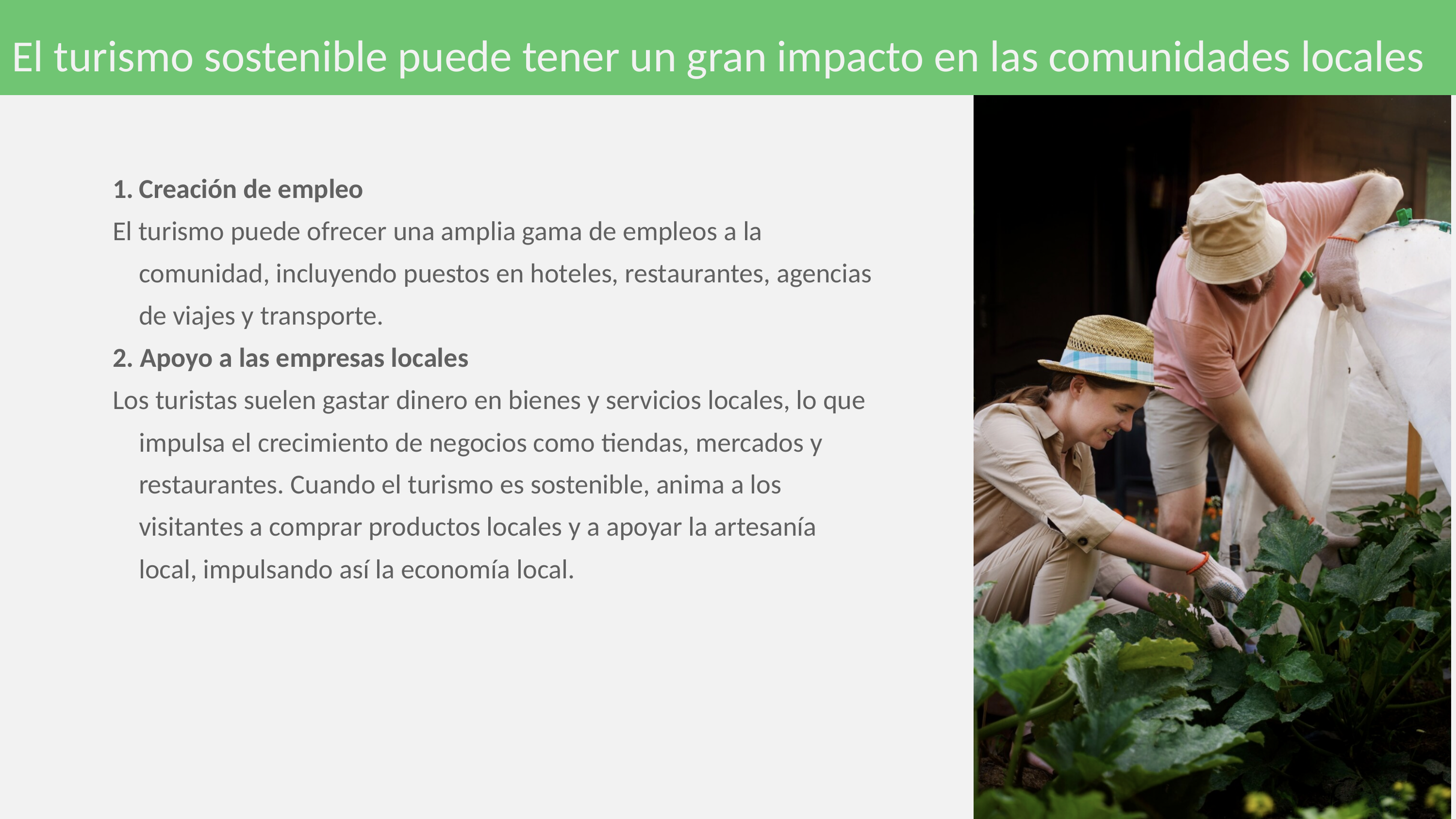

El turismo sostenible puede tener un gran impacto en las comunidades locales

Creación de empleo
El turismo puede ofrecer una amplia gama de empleos a la comunidad, incluyendo puestos en hoteles, restaurantes, agencias de viajes y transporte.
2. Apoyo a las empresas locales
Los turistas suelen gastar dinero en bienes y servicios locales, lo que impulsa el crecimiento de negocios como tiendas, mercados y restaurantes. Cuando el turismo es sostenible, anima a los visitantes a comprar productos locales y a apoyar la artesanía local, impulsando así la economía local.